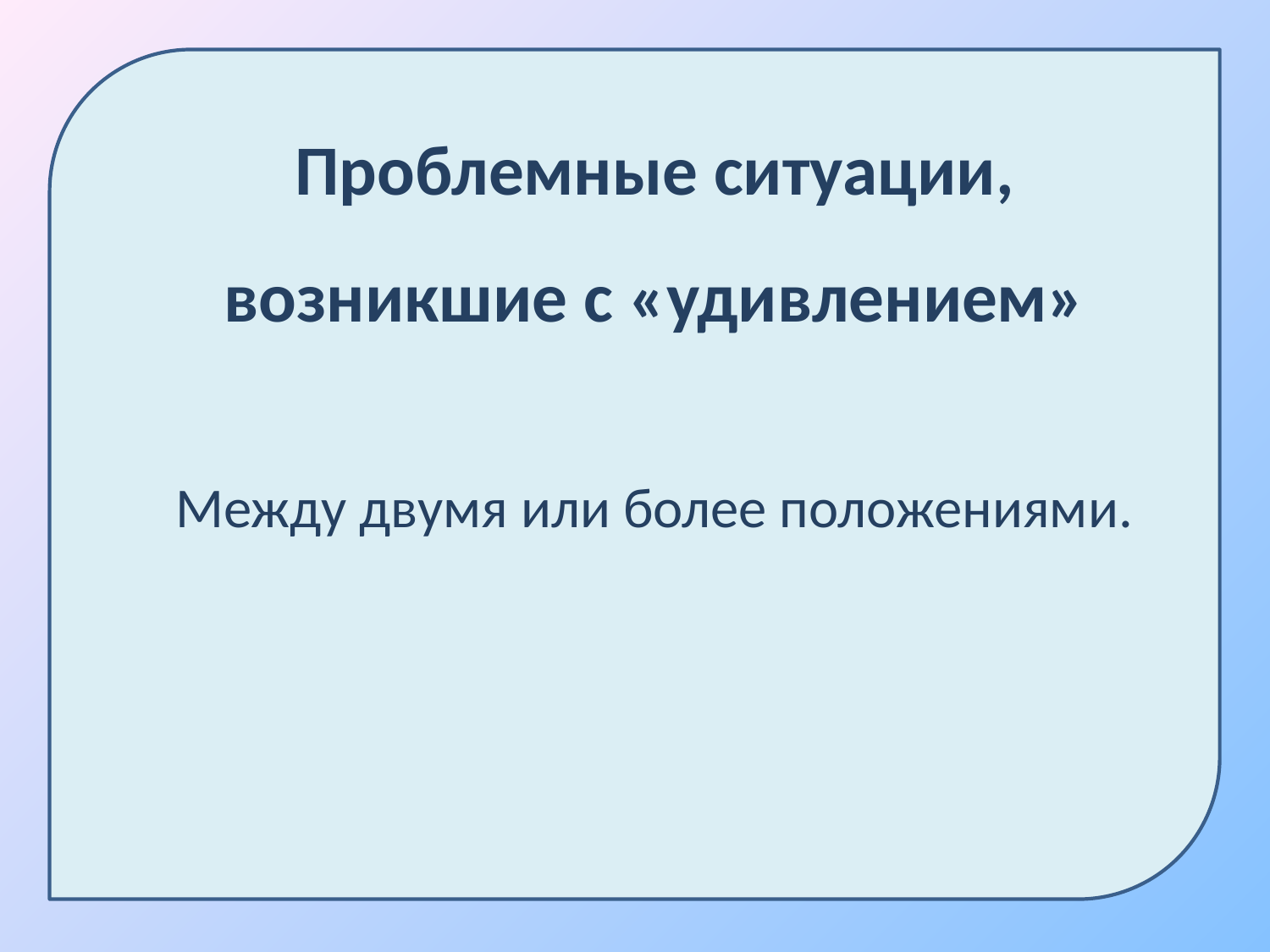

Проблемные ситуации, возникшие с «удивлением»

Между двумя или более положениями.